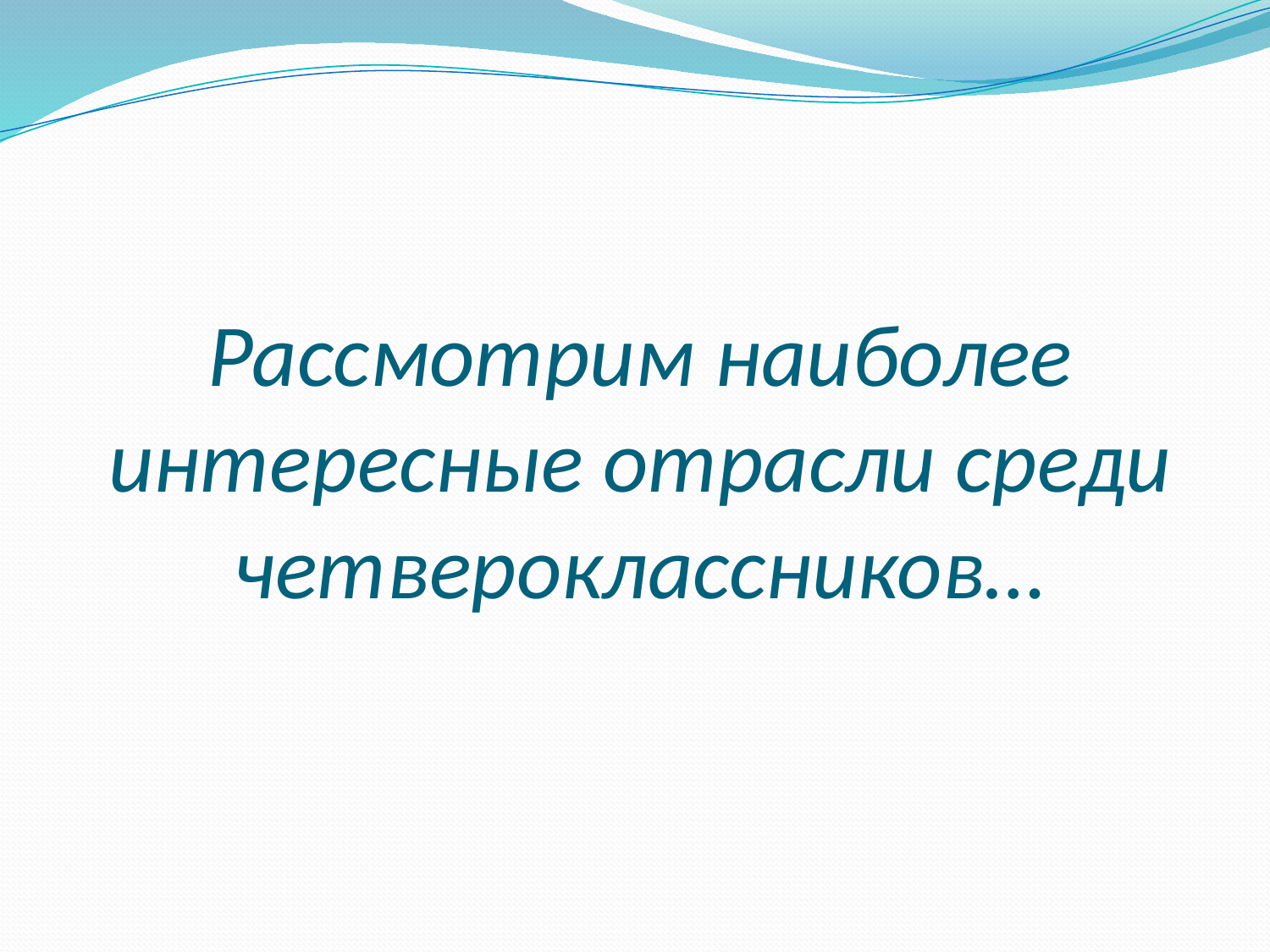

# Рассмотрим наиболее интересные отрасли среди четвероклассников…